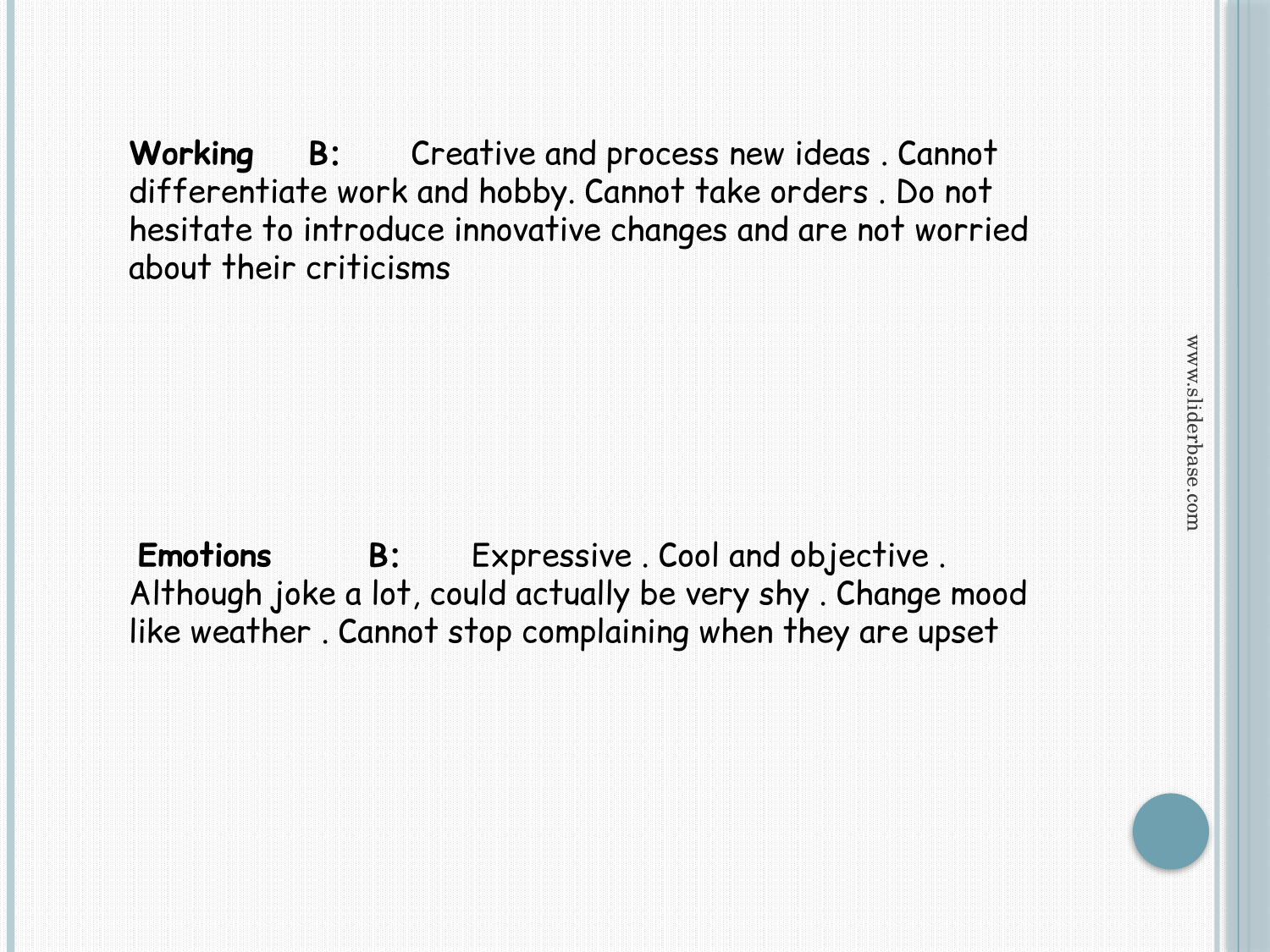

Working    B:     Creative and process new ideas . Cannot differentiate work and hobby. Cannot take orders . Do not hesitate to introduce innovative changes and are not worried about their criticisms

www.sliderbase.com
 Emotions       B:     Expressive . Cool and objective . Although joke a lot, could actually be very shy . Change mood like weather . Cannot stop complaining when they are upset